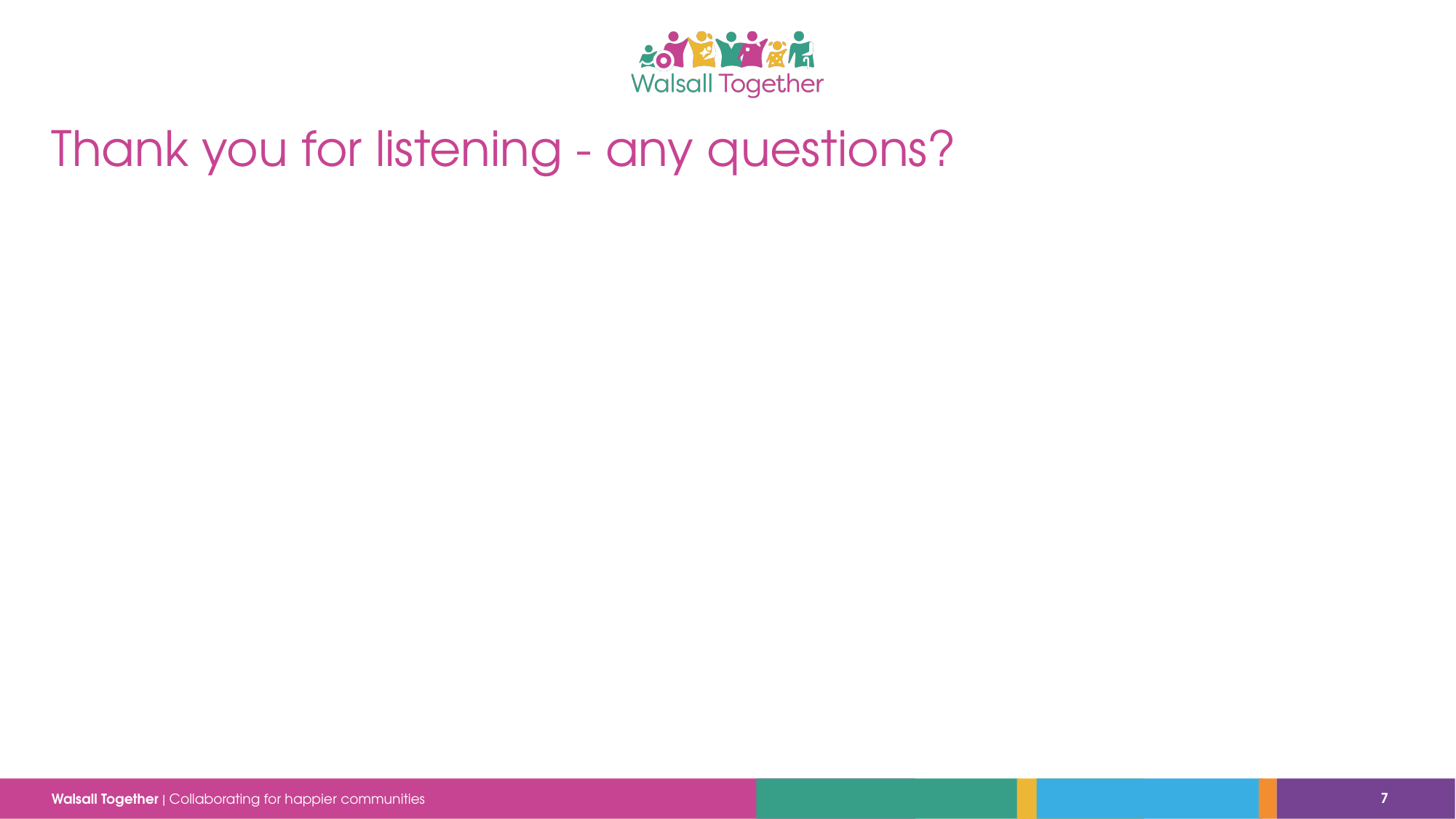

# Thank you for listening - any questions?
7
Walsall Together | Collaborating for happier communities